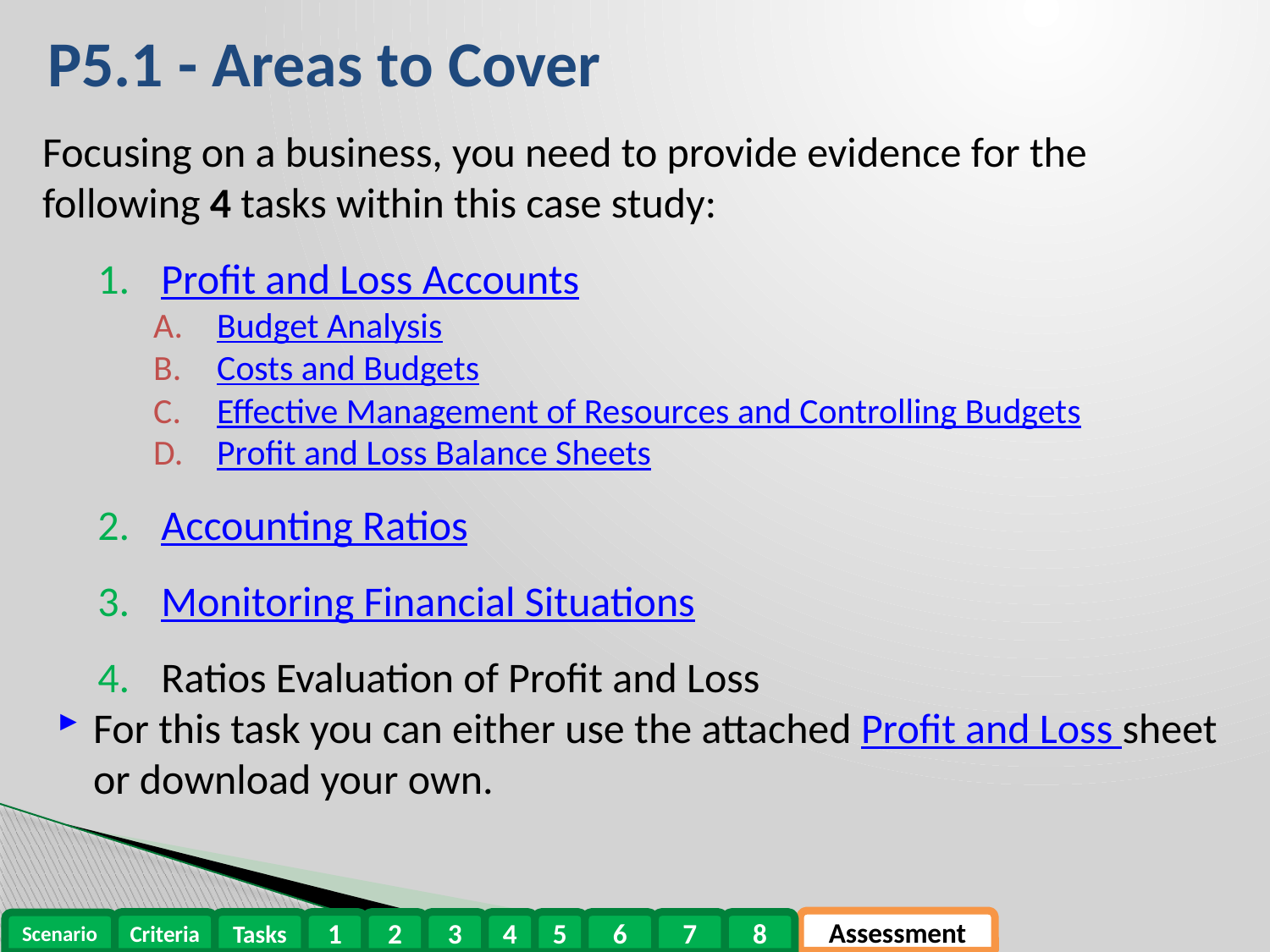

# P5.1 - Areas to Cover
Focusing on a business, you need to provide evidence for the following 4 tasks within this case study:
Profit and Loss Accounts
Budget Analysis
Costs and Budgets
Effective Management of Resources and Controlling Budgets
Profit and Loss Balance Sheets
Accounting Ratios
Monitoring Financial Situations
Ratios Evaluation of Profit and Loss
For this task you can either use the attached Profit and Loss sheet or download your own.